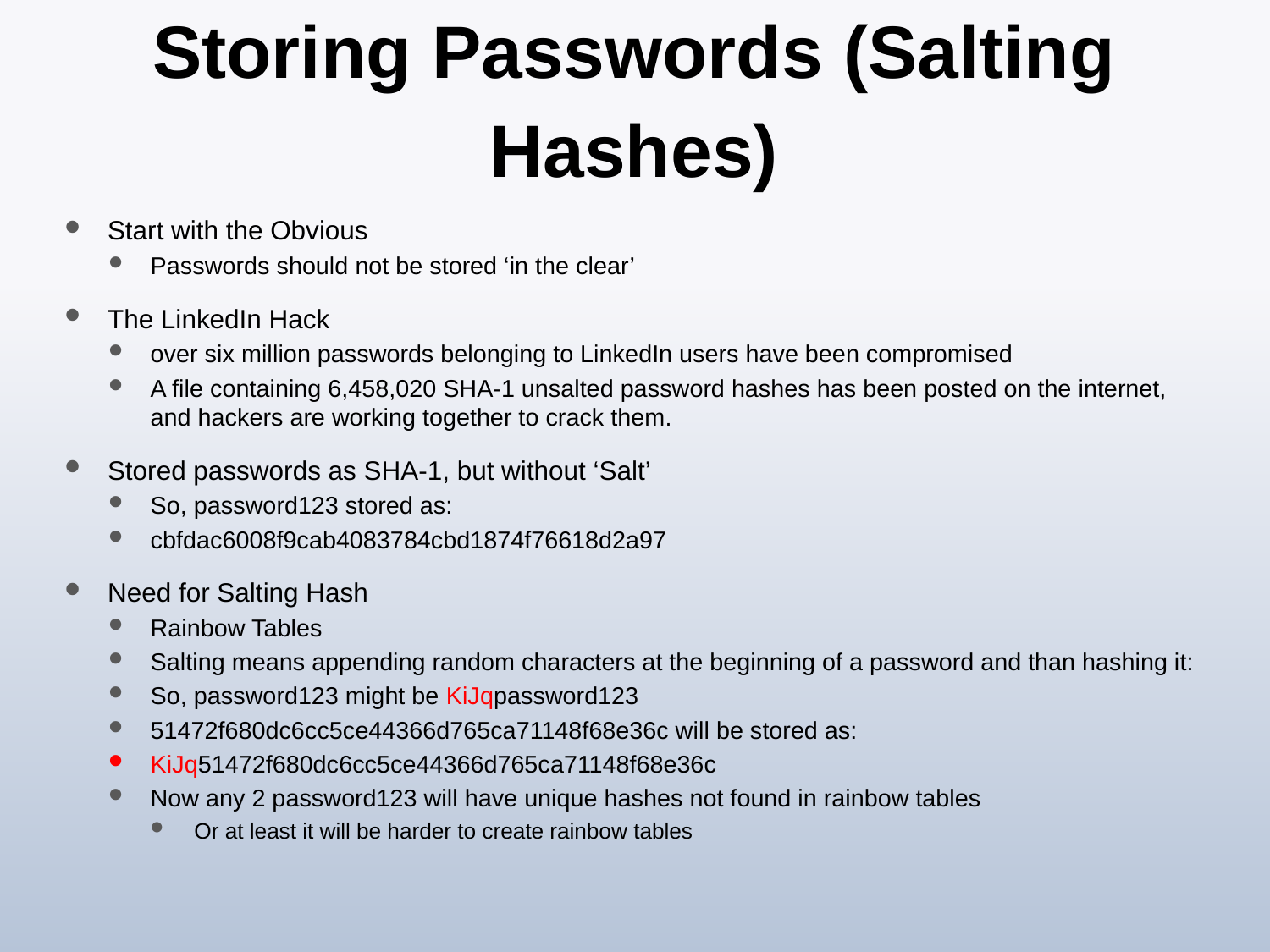

# Storing Passwords (Salting Hashes)
Start with the Obvious
Passwords should not be stored ‘in the clear’
The LinkedIn Hack
over six million passwords belonging to LinkedIn users have been compromised
A file containing 6,458,020 SHA-1 unsalted password hashes has been posted on the internet, and hackers are working together to crack them.
Stored passwords as SHA-1, but without ‘Salt’
So, password123 stored as:
cbfdac6008f9cab4083784cbd1874f76618d2a97
Need for Salting Hash
Rainbow Tables
Salting means appending random characters at the beginning of a password and than hashing it:
So, password123 might be KiJqpassword123
51472f680dc6cc5ce44366d765ca71148f68e36c will be stored as:
KiJq51472f680dc6cc5ce44366d765ca71148f68e36c
Now any 2 password123 will have unique hashes not found in rainbow tables
Or at least it will be harder to create rainbow tables